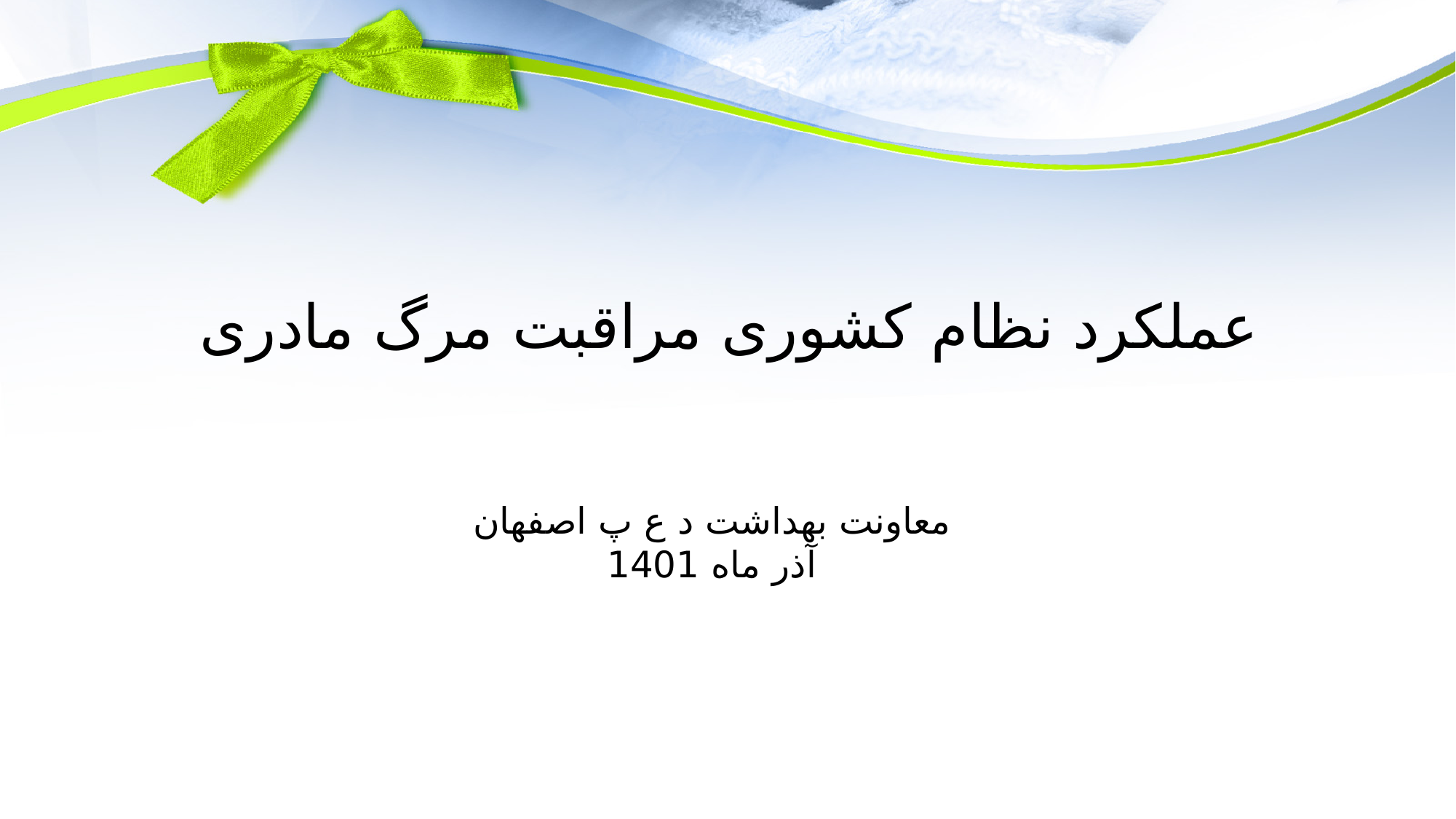

عملکرد نظام کشوری مراقبت مرگ مادری
معاونت بهداشت د ع پ اصفهان
آذر ماه 1401